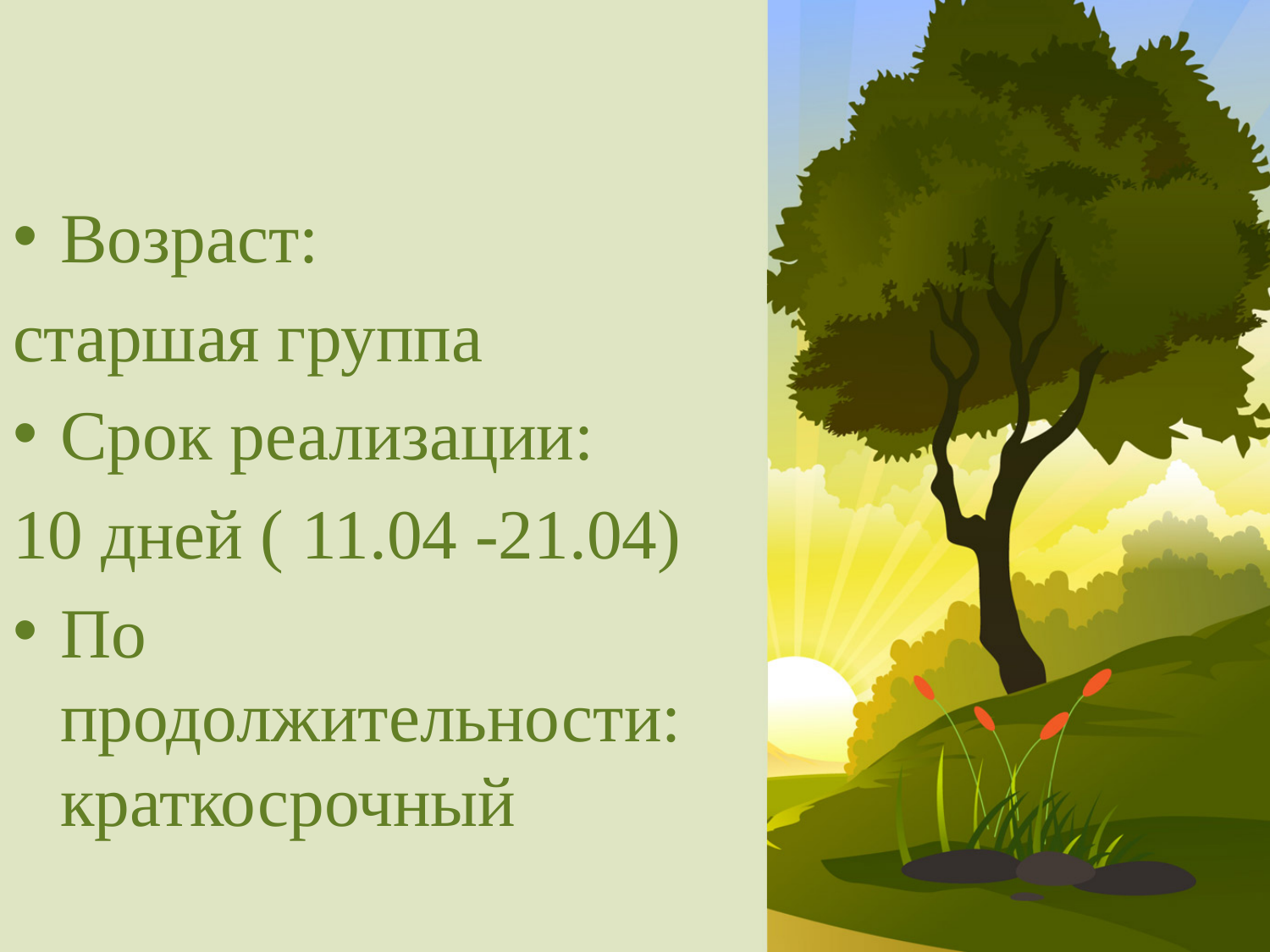

#
Возраст:
старшая группа
Срок реализации:
10 дней ( 11.04 -21.04)
По продолжительности: краткосрочный